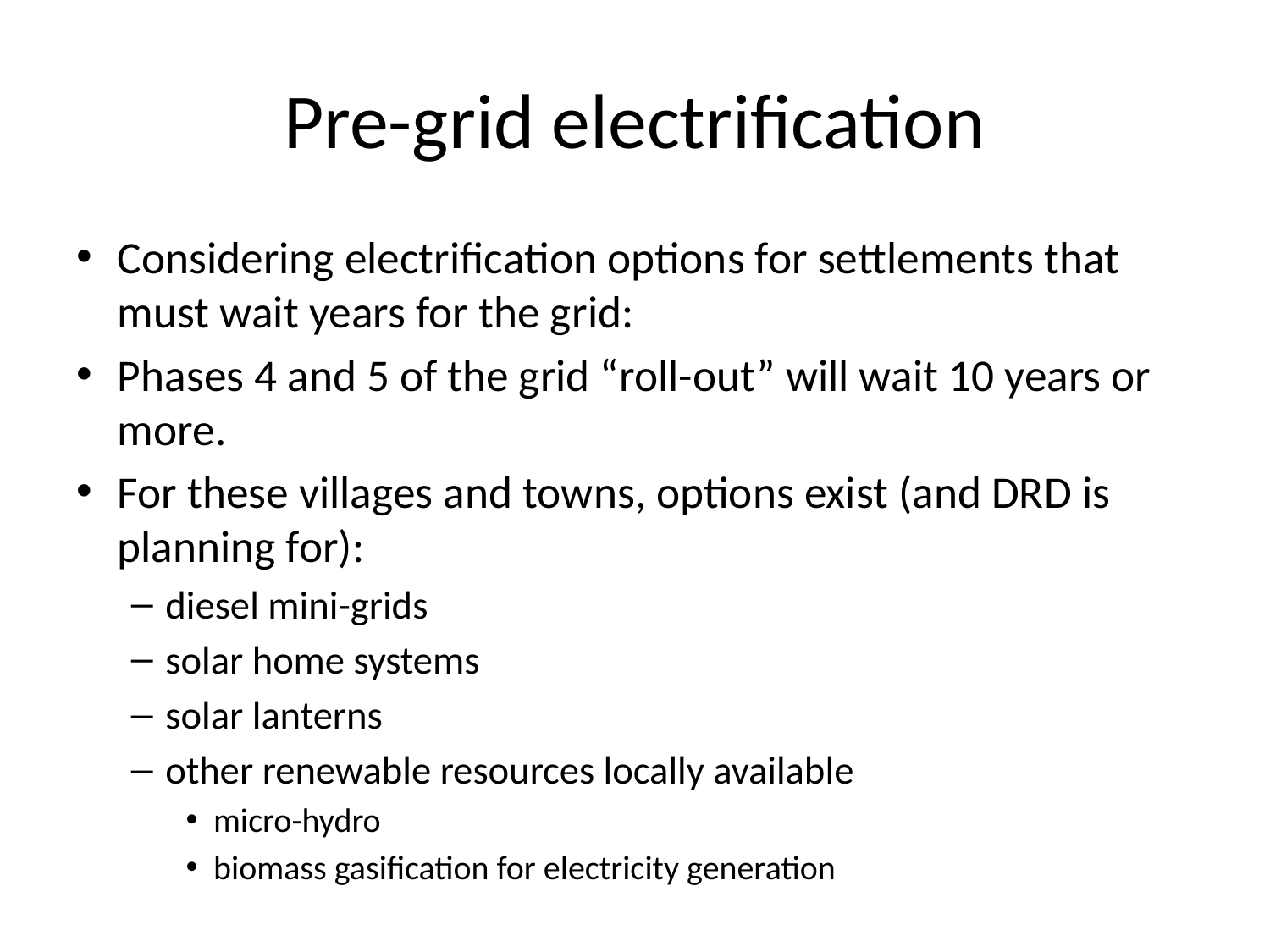

# Pre-grid electrification
Considering electrification options for settlements that must wait years for the grid:
Phases 4 and 5 of the grid “roll-out” will wait 10 years or more.
For these villages and towns, options exist (and DRD is planning for):
diesel mini-grids
solar home systems
solar lanterns
other renewable resources locally available
micro-hydro
biomass gasification for electricity generation